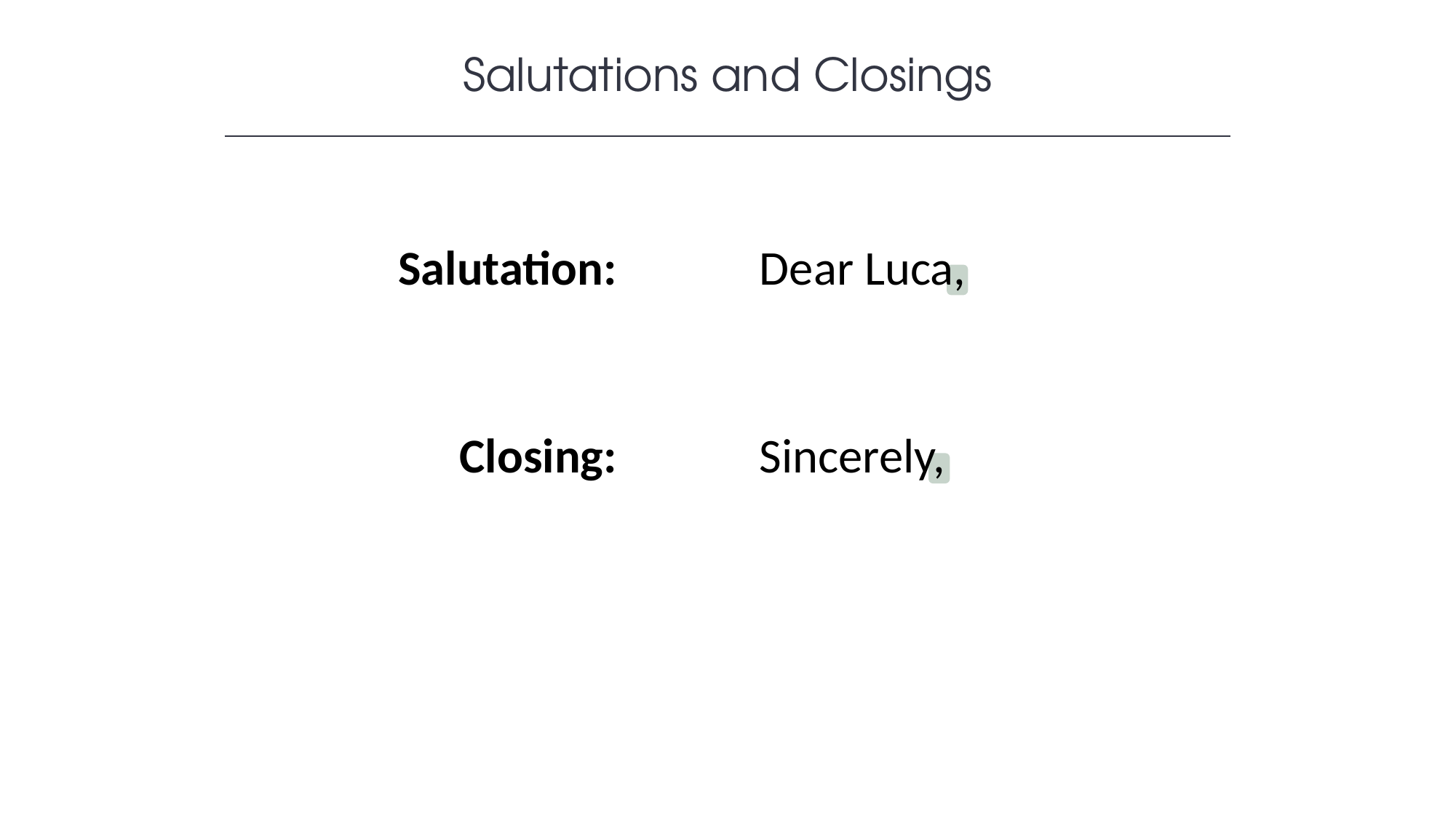

Salutations and Closings
HAWKES LEARNING
Salutation:
Dear Luca,

Closing:
Sincerely,